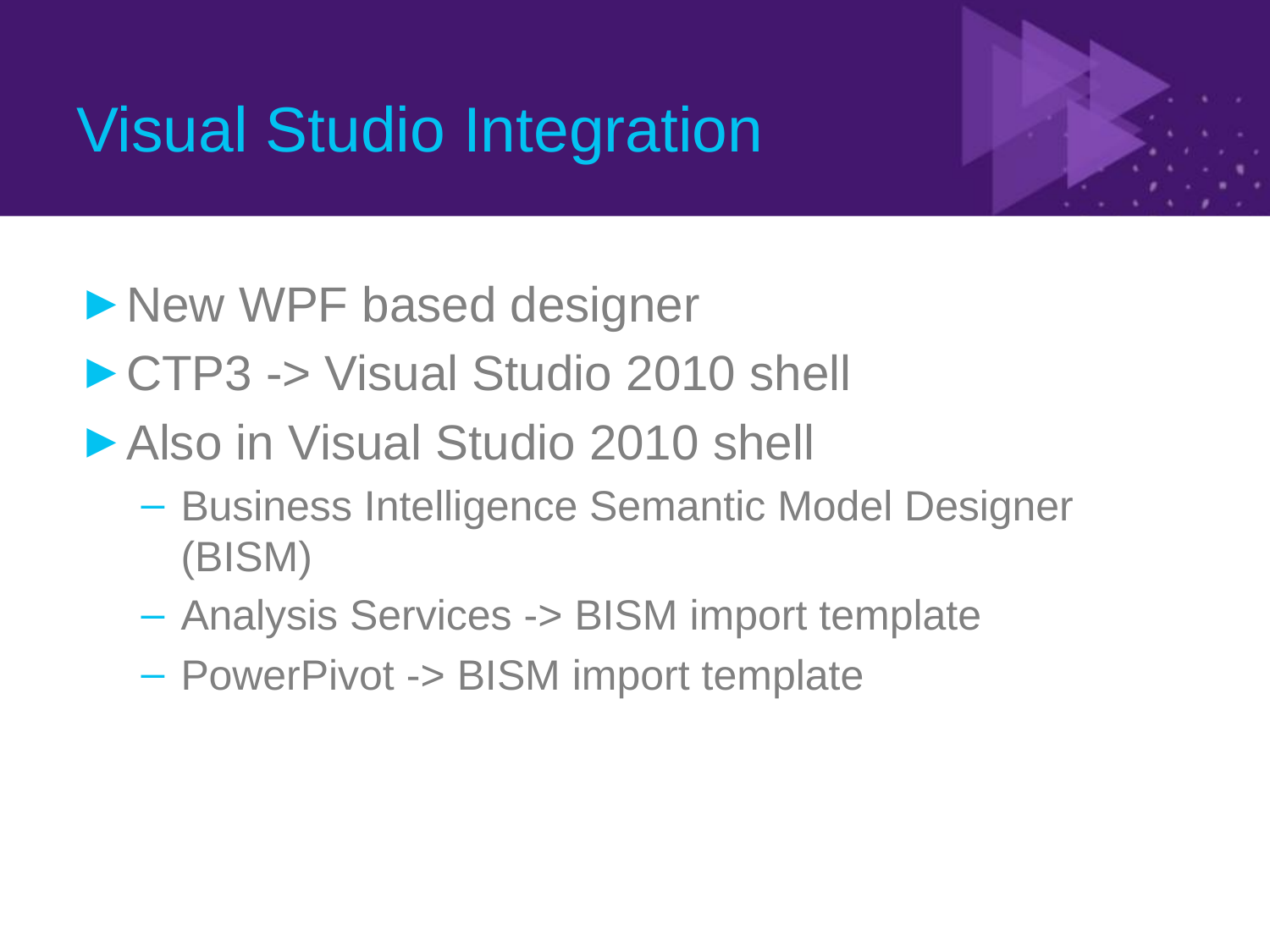

# Visual Studio Integration
New WPF based designer
CTP3 -> Visual Studio 2010 shell
Also in Visual Studio 2010 shell
Business Intelligence Semantic Model Designer (BISM)
Analysis Services -> BISM import template
PowerPivot -> BISM import template